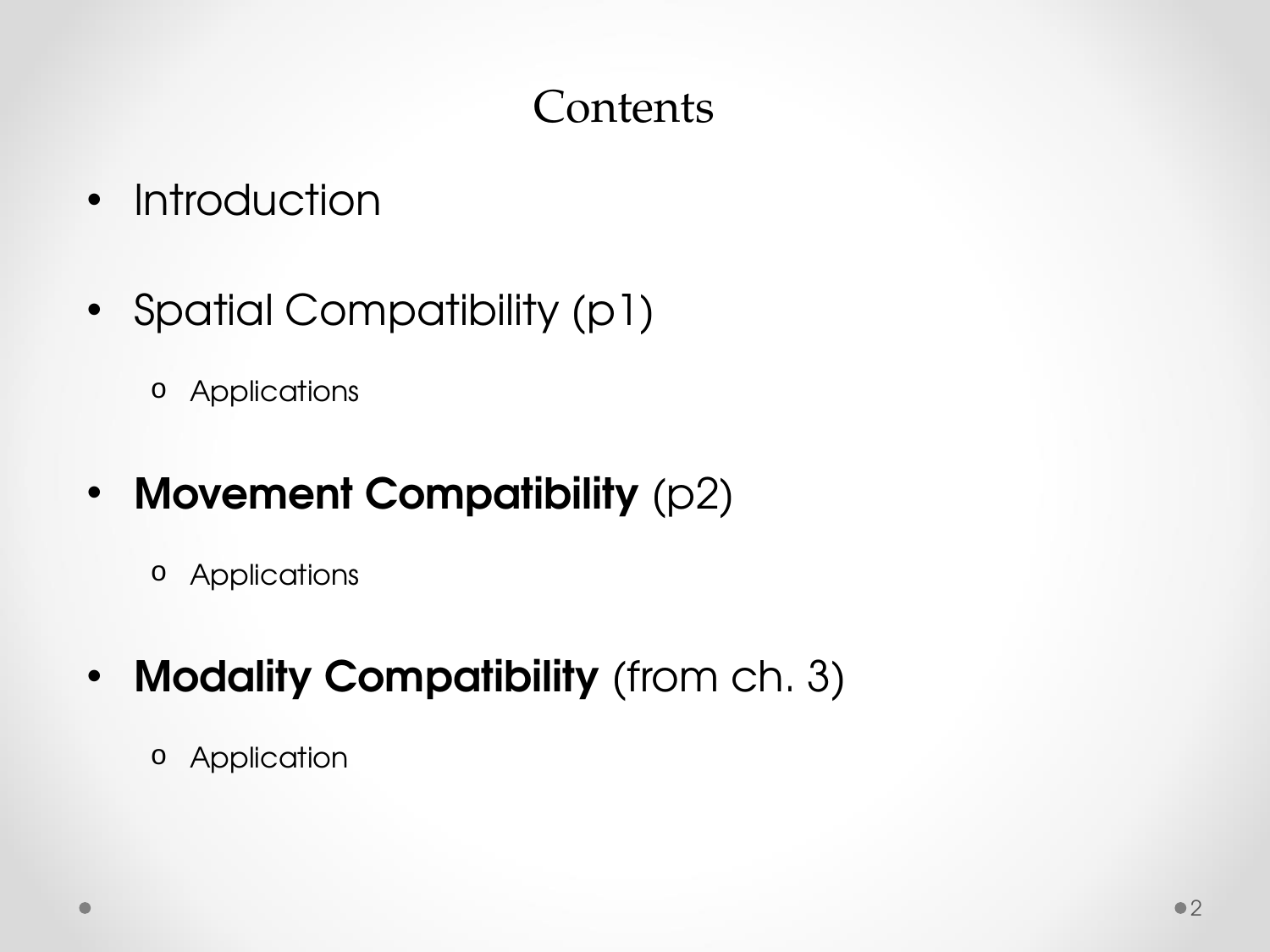

# Contents

Introduction
Spatial Compatibility (p1)
Applications
Movement Compatibility (p2)
Applications
Modality Compatibility (from ch. 3)
Application
2